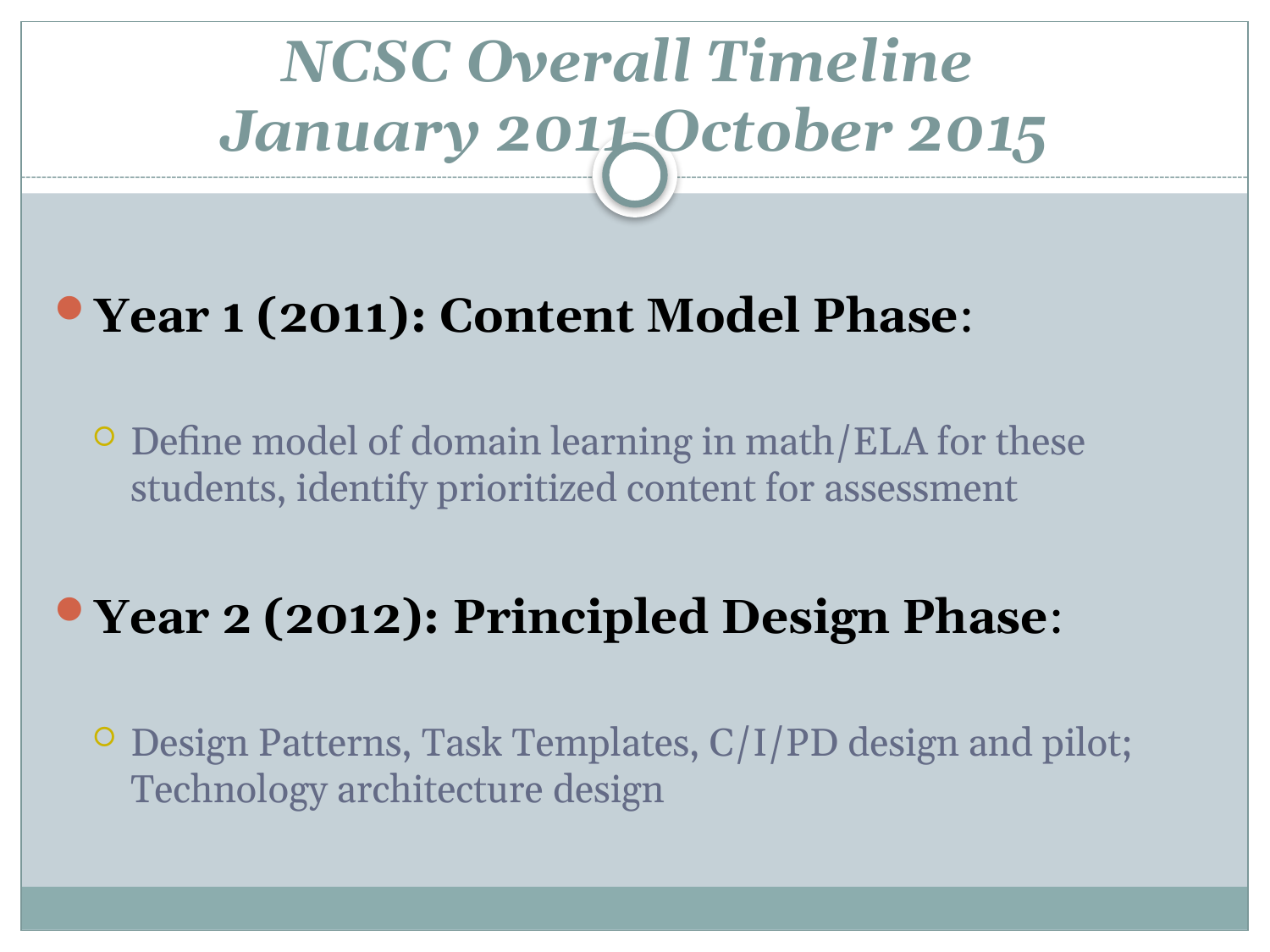

# NCSC Overall Timeline January 2011-October 2015

Year 1 (2011): Content Model Phase:

Define model of domain learning in math/ELA for these students, identify prioritized content for assessment

Year 2 (2012): Principled Design Phase:

Design Patterns, Task Templates, C/I/PD design and pilot; Technology architecture design